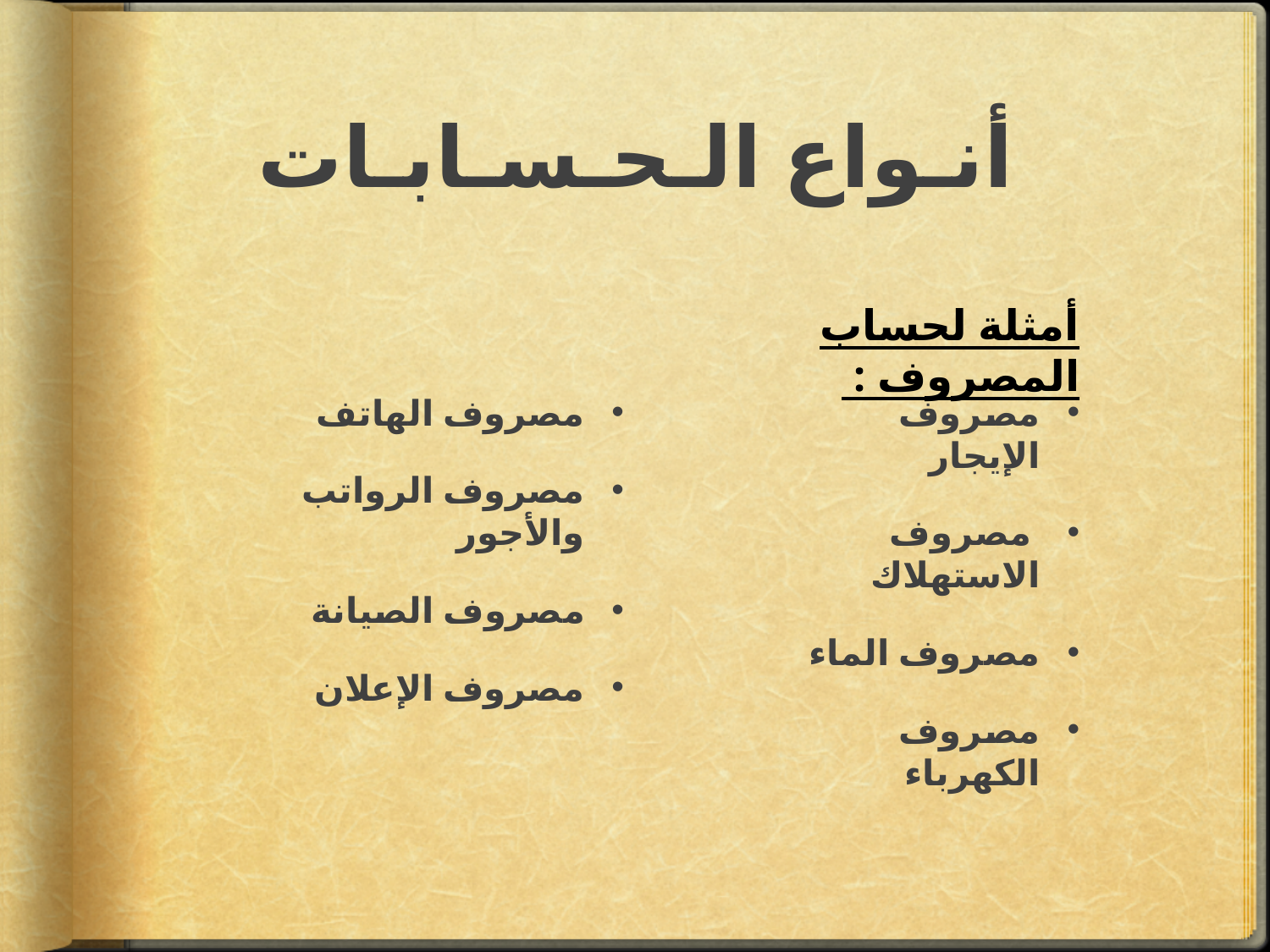

# أنـواع الـحـسـابـات
أمثلة لحساب المصروف :
مصروف الهاتف
مصروف الرواتب والأجور
مصروف الصيانة
مصروف الإعلان

مصروف الإيجار
 مصروف الاستهلاك
مصروف الماء
مصروف الكهرباء